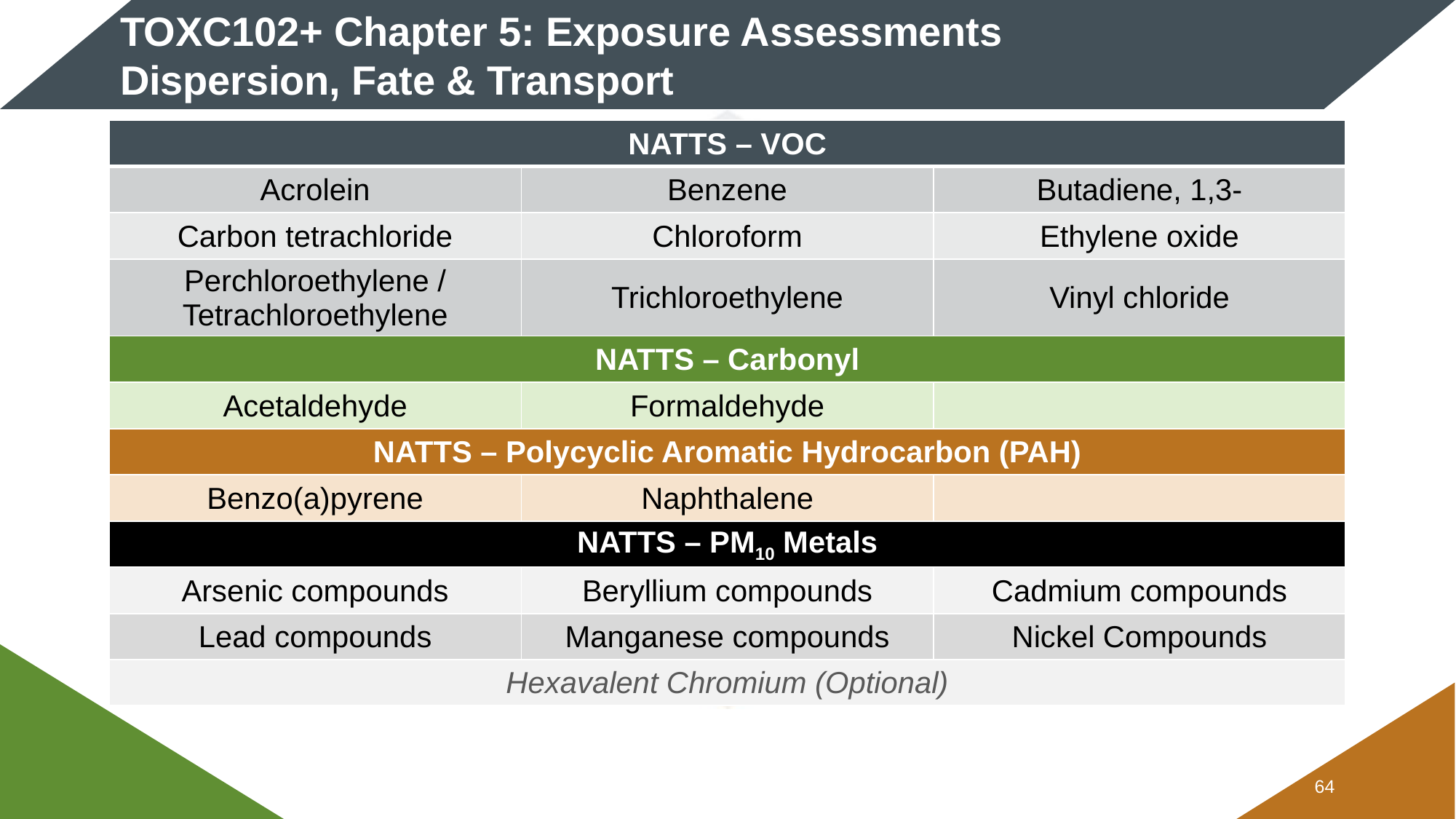

# TOXC102+ Chapter 5: Exposure Assessments Dispersion, Fate & Transport
| NATTS – VOC |  |  |
| --- | --- | --- |
| Acrolein | Benzene | Butadiene, 1,3- |
| Carbon tetrachloride | Chloroform | Ethylene oxide |
| Perchloroethylene / Tetrachloroethylene | Trichloroethylene | Vinyl chloride |
| NATTS – Carbonyl |  |  |
| Acetaldehyde | Formaldehyde |  |
| NATTS – Polycyclic Aromatic Hydrocarbon (PAH) |  |  |
| Benzo(a)pyrene | Naphthalene |  |
| NATTS – PM10 Metals |  |  |
| Arsenic compounds | Beryllium compounds | Cadmium compounds |
| Lead compounds | Manganese compounds | Nickel Compounds |
| Hexavalent Chromium (Optional) |  |  |
64